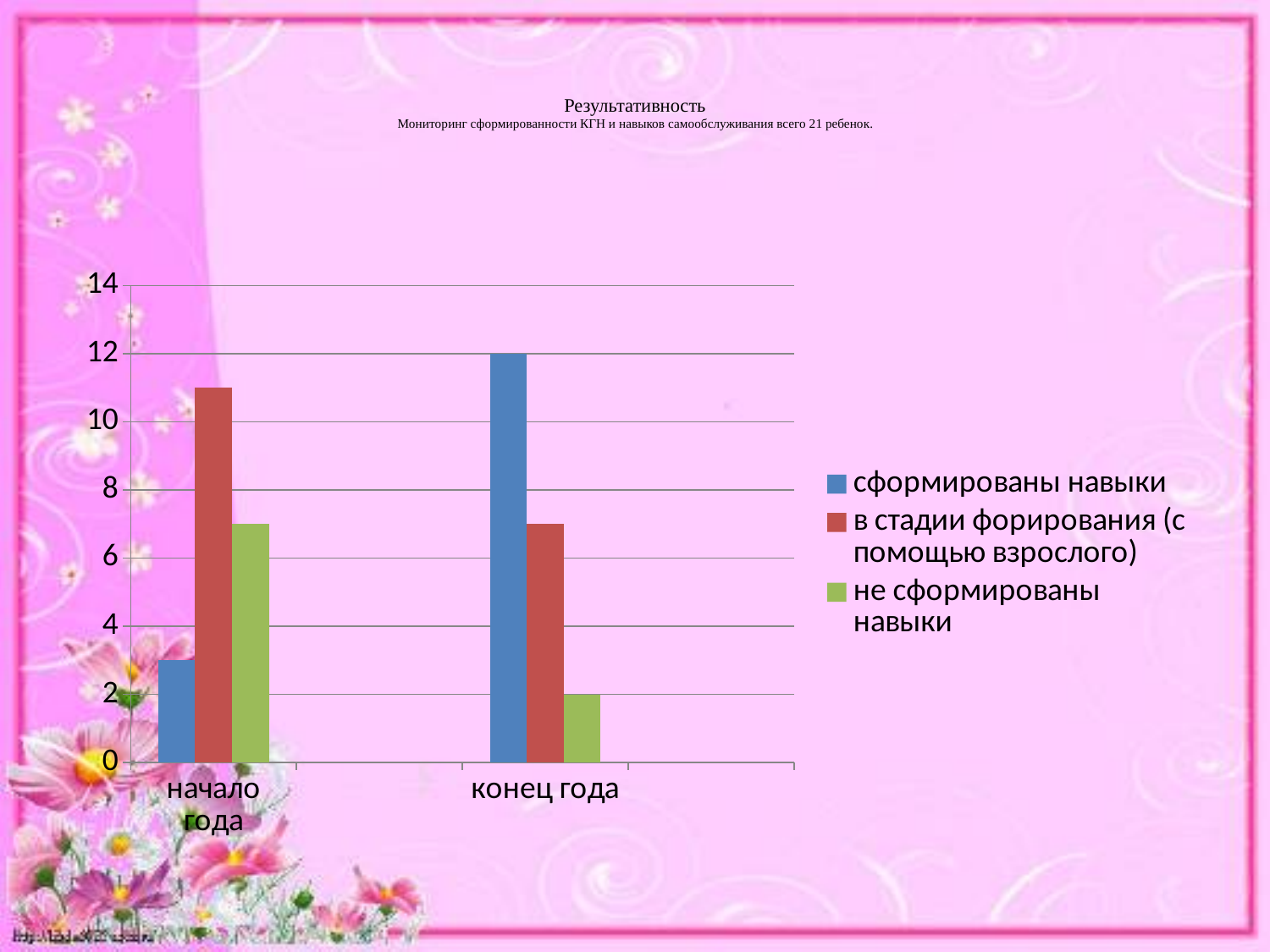

# Результативность Мониторинг сформированности КГН и навыков самообслуживания всего 21 ребенок.

### Chart

| Category | сформированы навыки | в стадии форирования (с помощью взрослого) | не сформированы навыки |
|---|---|---|---|
| начало года | 3.0 | 11.0 | 7.0 |
|  | None | None | None |
| конец года | 12.0 | 7.0 | 2.0 |